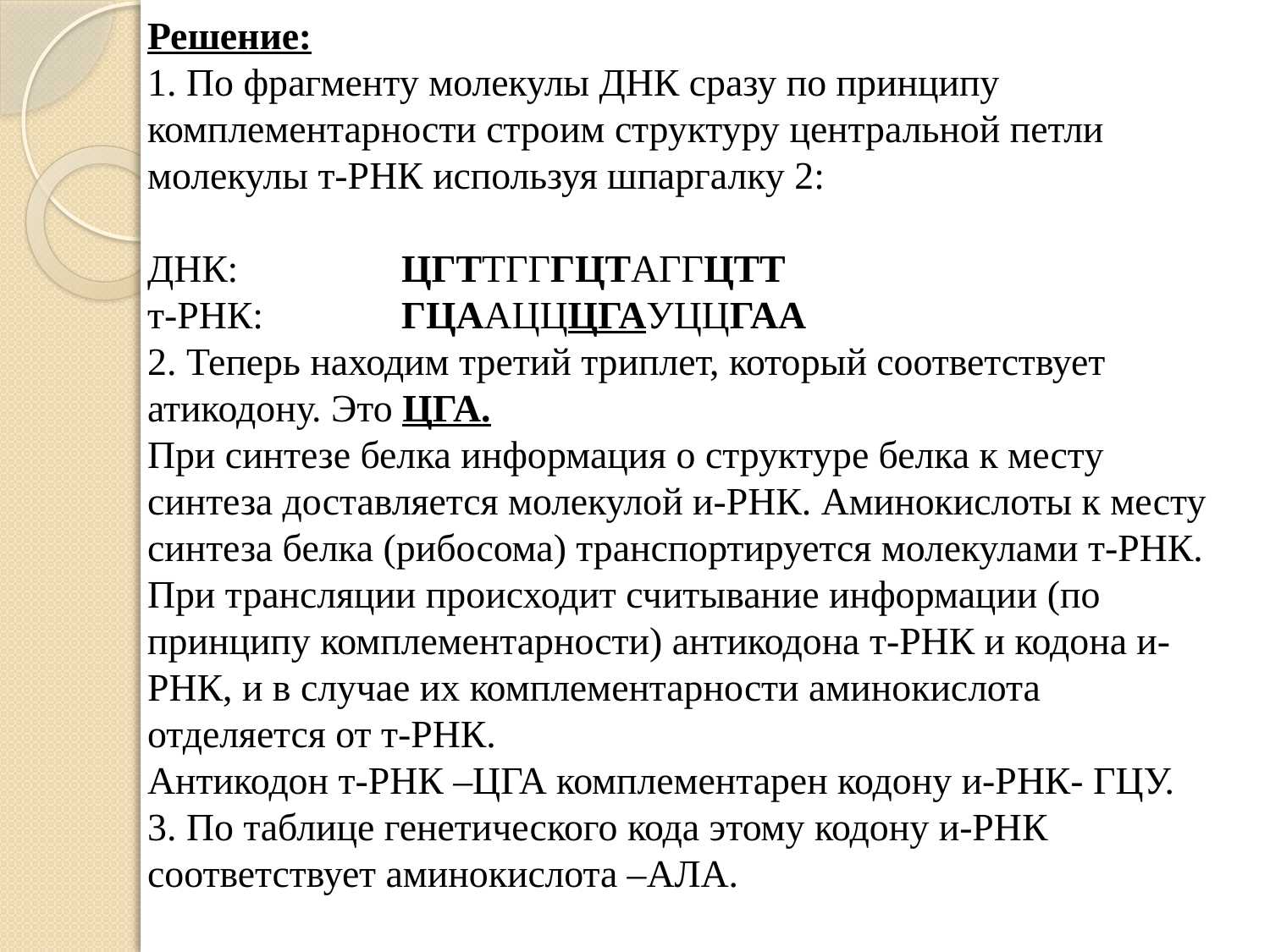

# Решение: 1. По фрагменту молекулы ДНК сразу по принципу комплементарности строим структуру центральной петли молекулы т-РНК используя шпаргалку 2:   ДНК: 		ЦГТТГГГЦТАГГЦТТ т-РНК:		ГЦААЦЦЦГАУЦЦГАА 2. Теперь находим третий триплет, который соответствует атикодону. Это ЦГА. При синтезе белка информация о структуре белка к месту синтеза доставляется молекулой и-РНК. Аминокислоты к месту синтеза белка (рибосома) транспортируется молекулами т-РНК. При трансляции происходит считывание информации (по принципу комплементарности) антикодона т-РНК и кодона и-РНК, и в случае их комплементарности аминокислота отделяется от т-РНК. Антикодон т-РНК –ЦГА комплементарен кодону и-РНК- ГЦУ. 3. По таблице генетического кода этому кодону и-РНК соответствует аминокислота –АЛА.